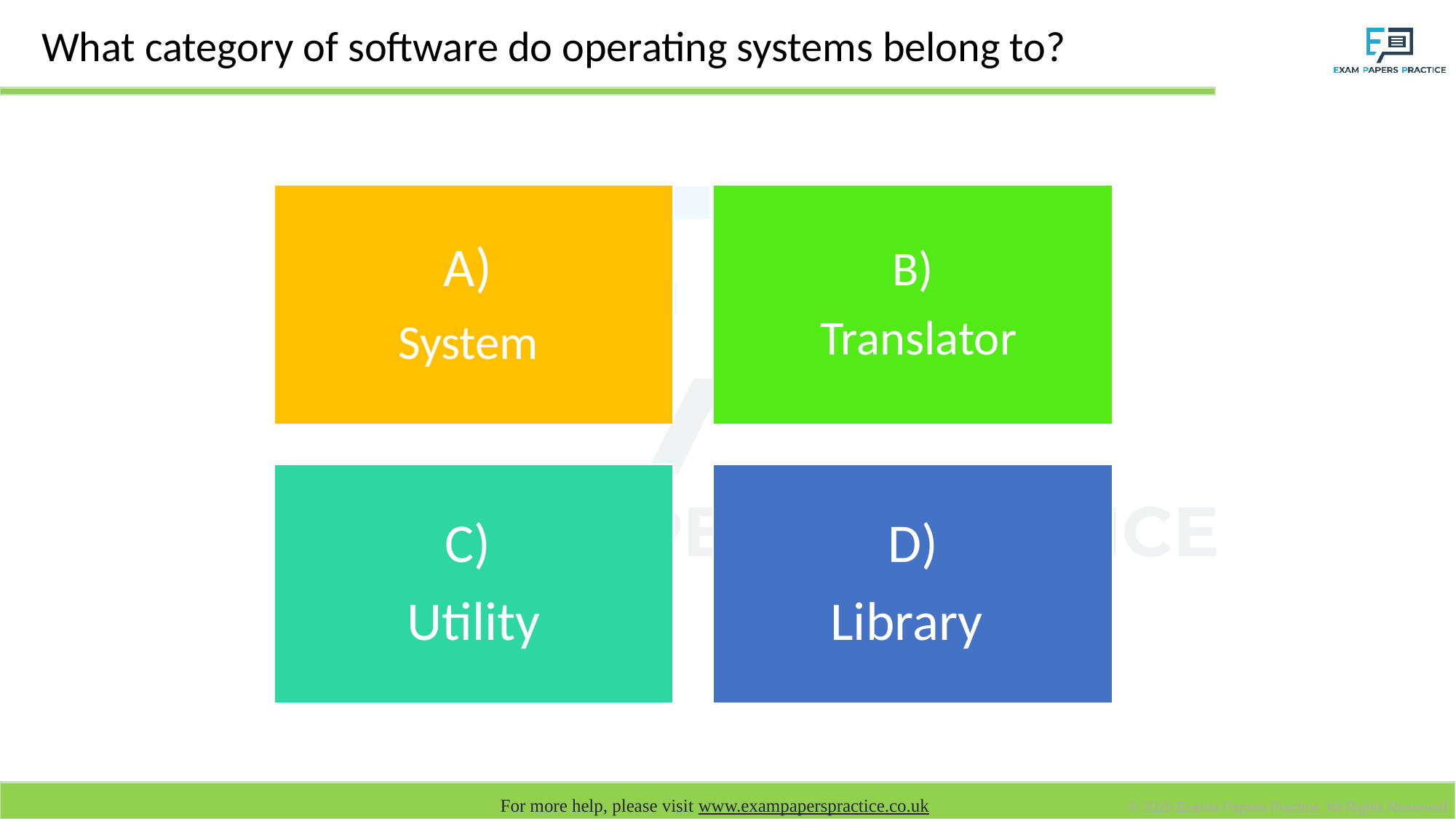

# What category of software do operating systems belong to?
A)
System
B)
 Translator
C)
Utility
D)
Library